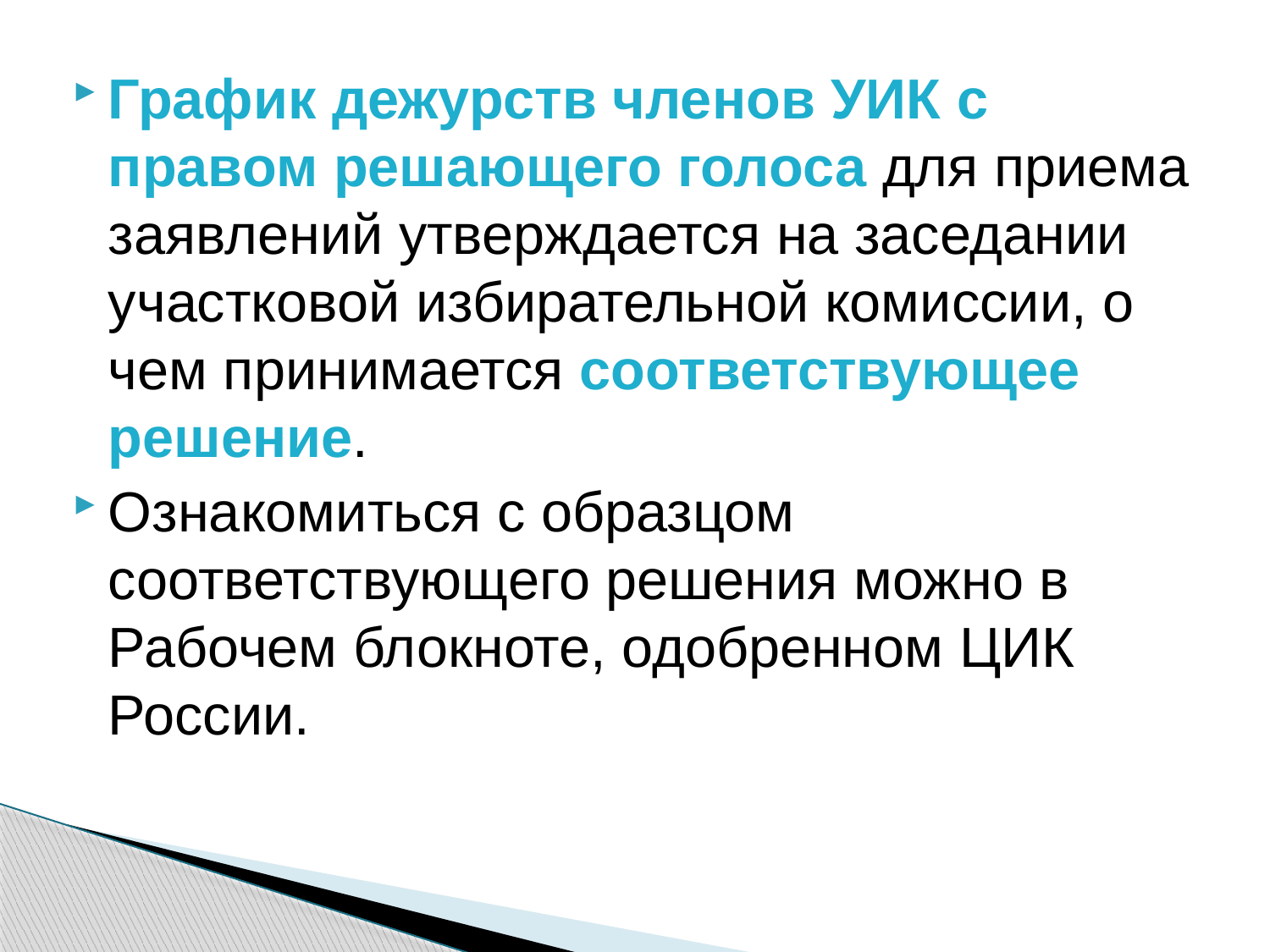

График дежурств членов УИК с правом решающего голоса для приема заявлений утверждается на заседании участковой избирательной комиссии, о чем принимается соответствующее решение.
Ознакомиться с образцом соответствующего решения можно в Рабочем блокноте, одобренном ЦИК России.